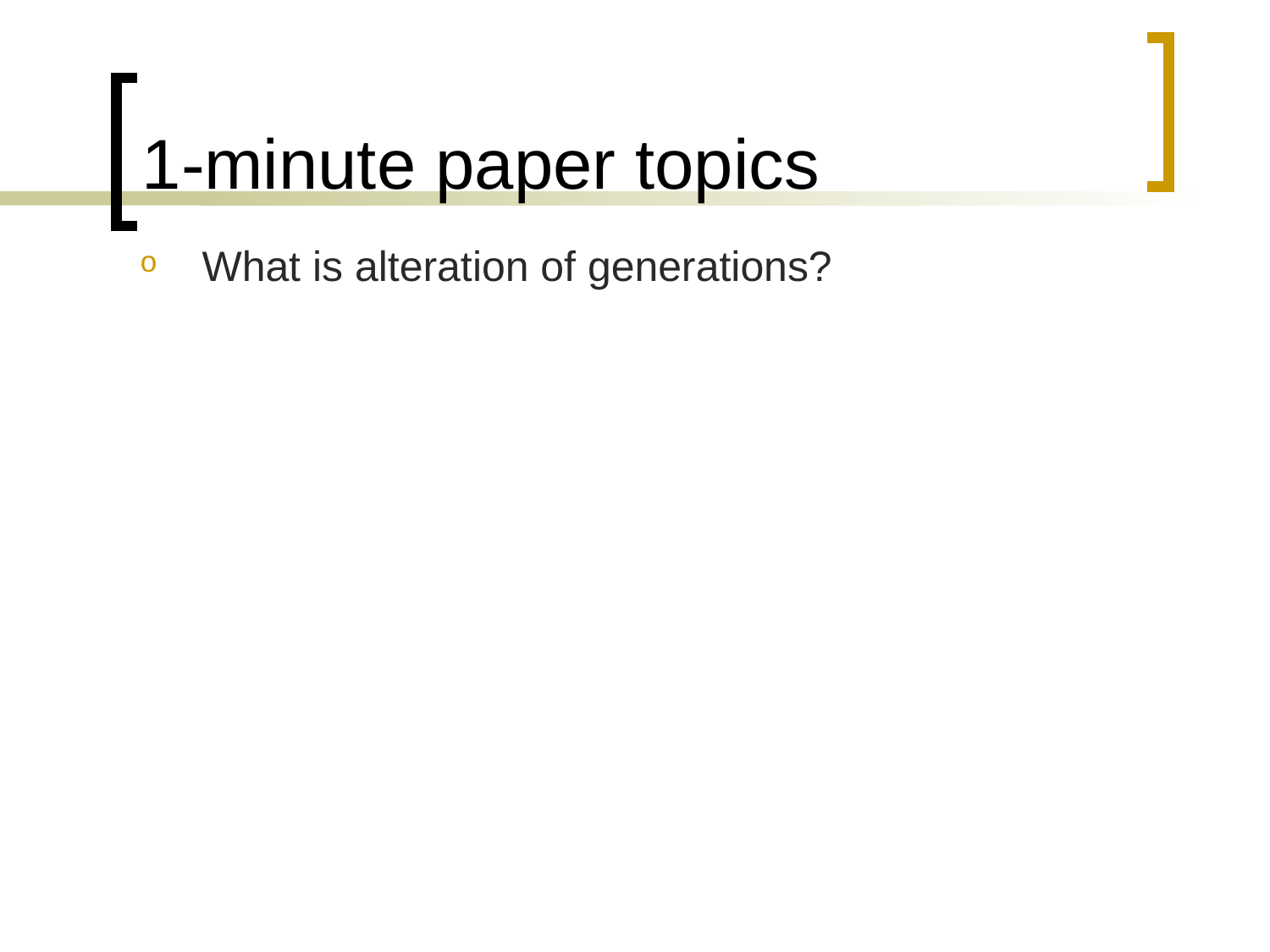

# 1-minute paper topics
What is alteration of generations?